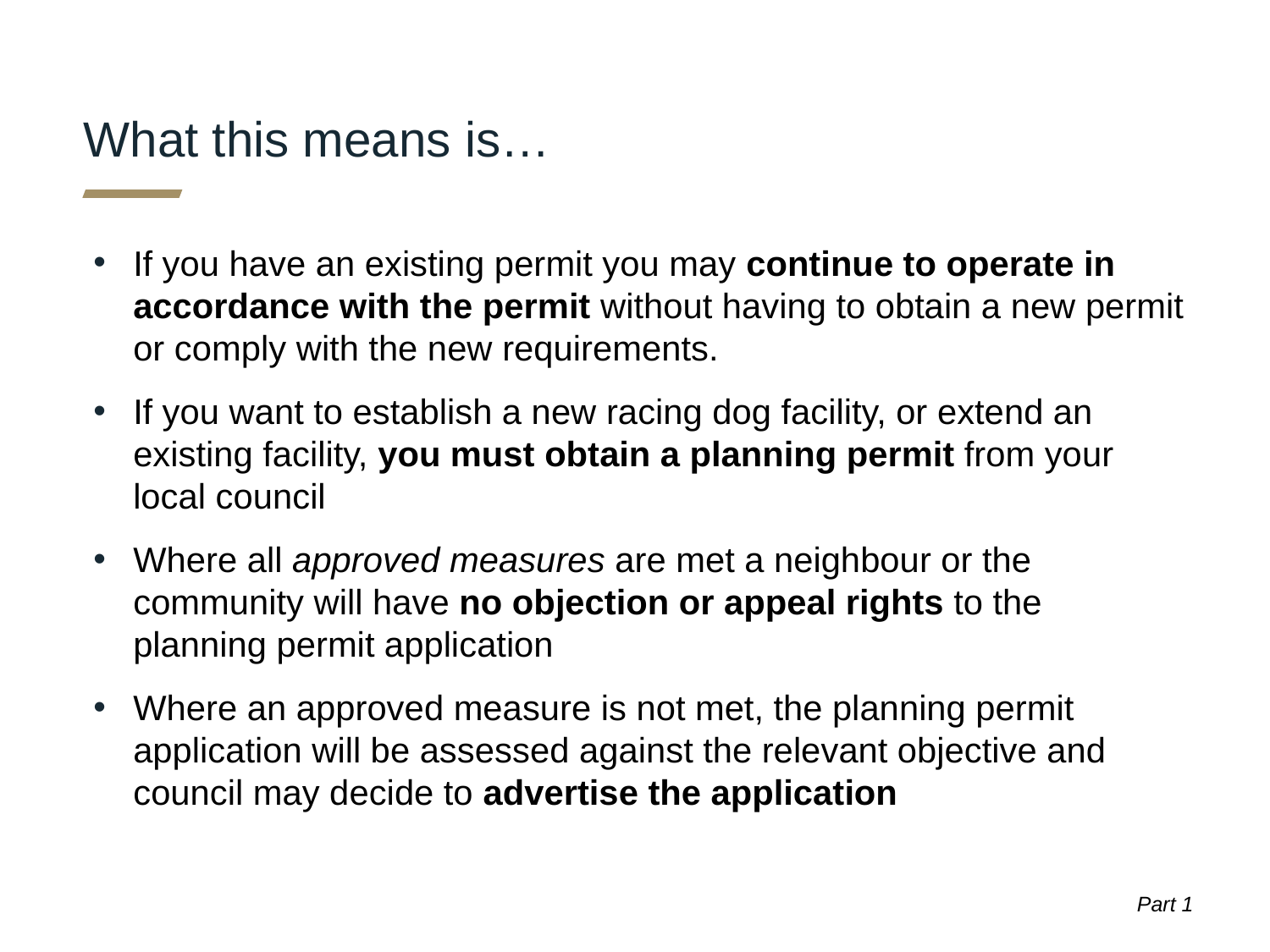

# What this means is…
If you have an existing permit you may continue to operate in accordance with the permit without having to obtain a new permit or comply with the new requirements.
If you want to establish a new racing dog facility, or extend an existing facility, you must obtain a planning permit from your local council
Where all approved measures are met a neighbour or the community will have no objection or appeal rights to the planning permit application
Where an approved measure is not met, the planning permit application will be assessed against the relevant objective and council may decide to advertise the application

Part 1